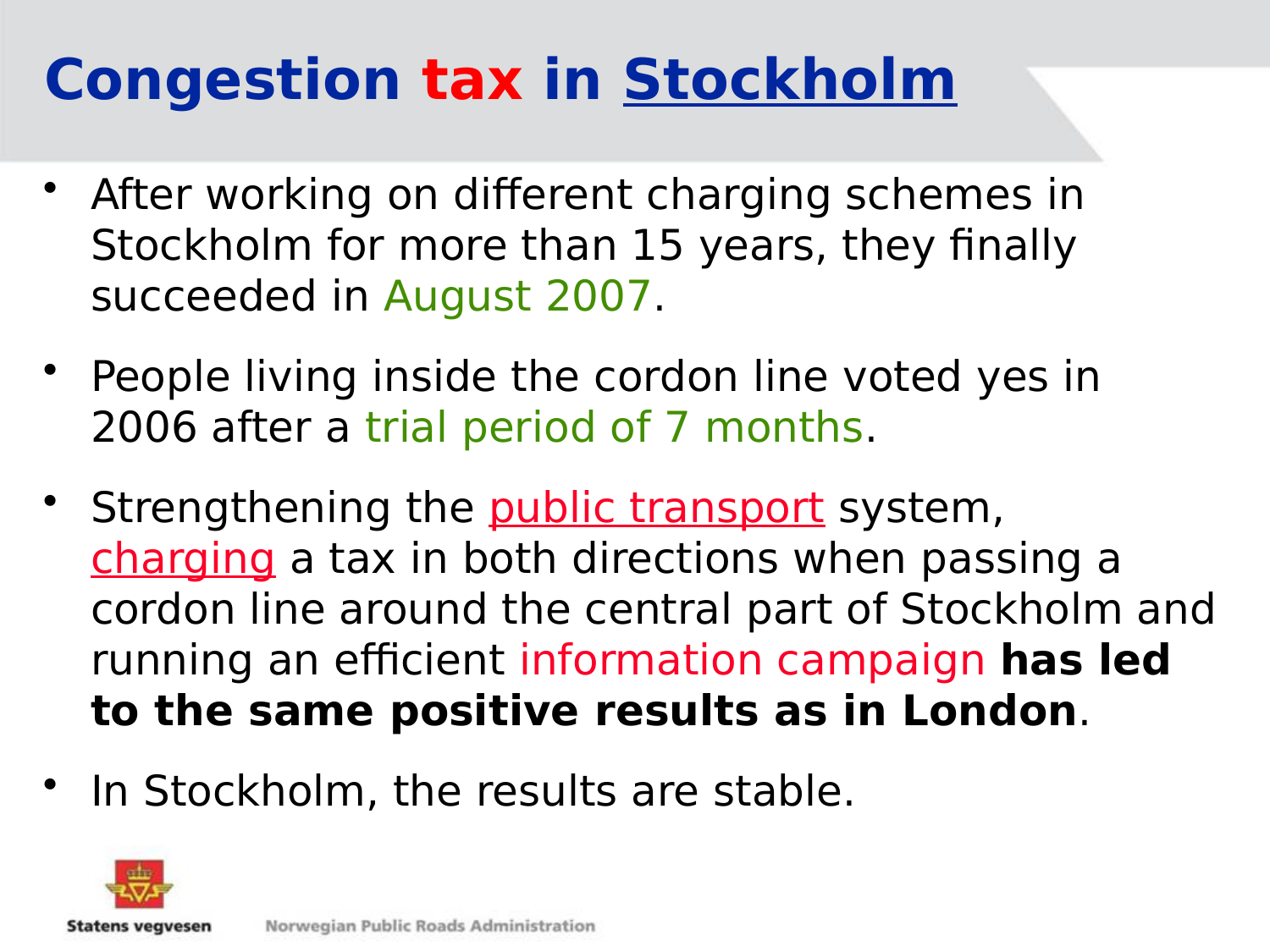

# Congestion tax in Stockholm
After working on different charging schemes in Stockholm for more than 15 years, they finally succeeded in August 2007.
People living inside the cordon line voted yes in 2006 after a trial period of 7 months.
Strengthening the public transport system,   charging a tax in both directions when passing a cordon line around the central part of Stockholm and running an efficient information campaign has led to the same positive results as in London.
In Stockholm, the results are stable.